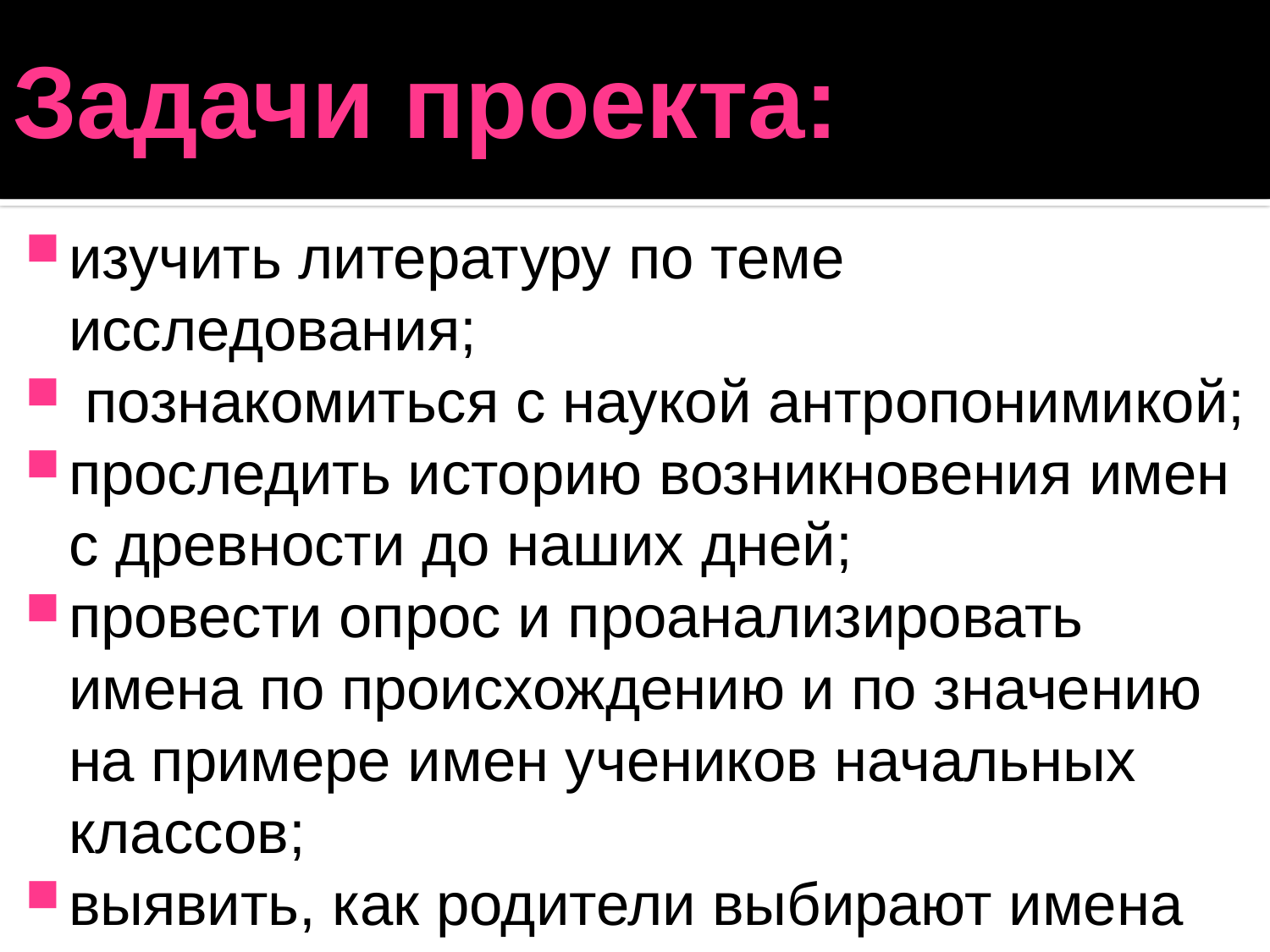

# Задачи проекта:
изучить литературу по теме исследования;
 познакомиться с наукой антропонимикой;
проследить историю возникновения имен с древности до наших дней;
провести опрос и проанализировать имена по происхождению и по значению на примере имен учеников начальных классов;
выявить, как родители выбирают имена своим детям на примере родителей учащихся 3б класса.